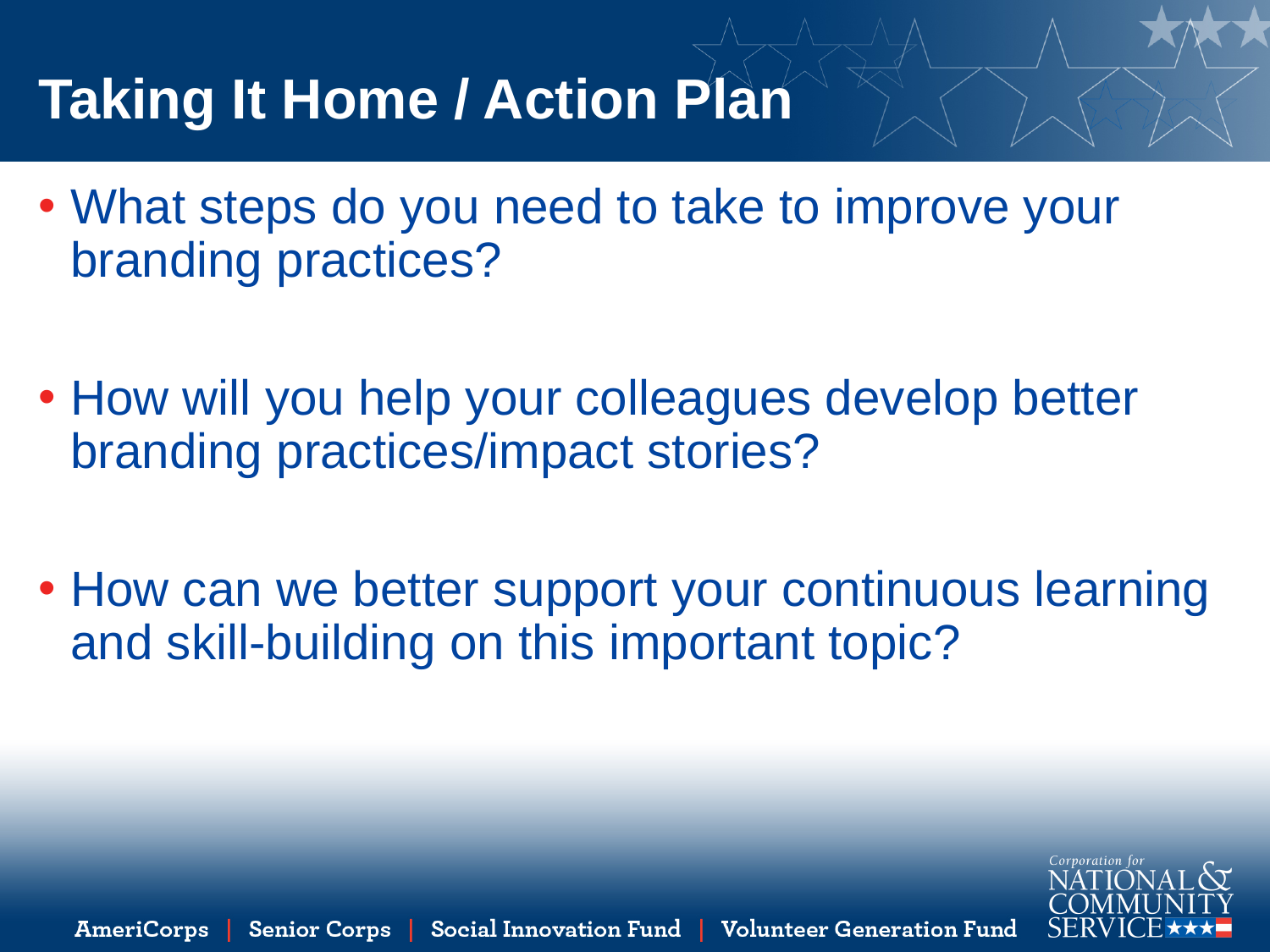

# Taking It Home / Action Plan
What steps do you need to take to improve your branding practices?

How will you help your colleagues develop better branding practices/impact stories?

How can we better support your continuous learning and skill-building on this important topic?